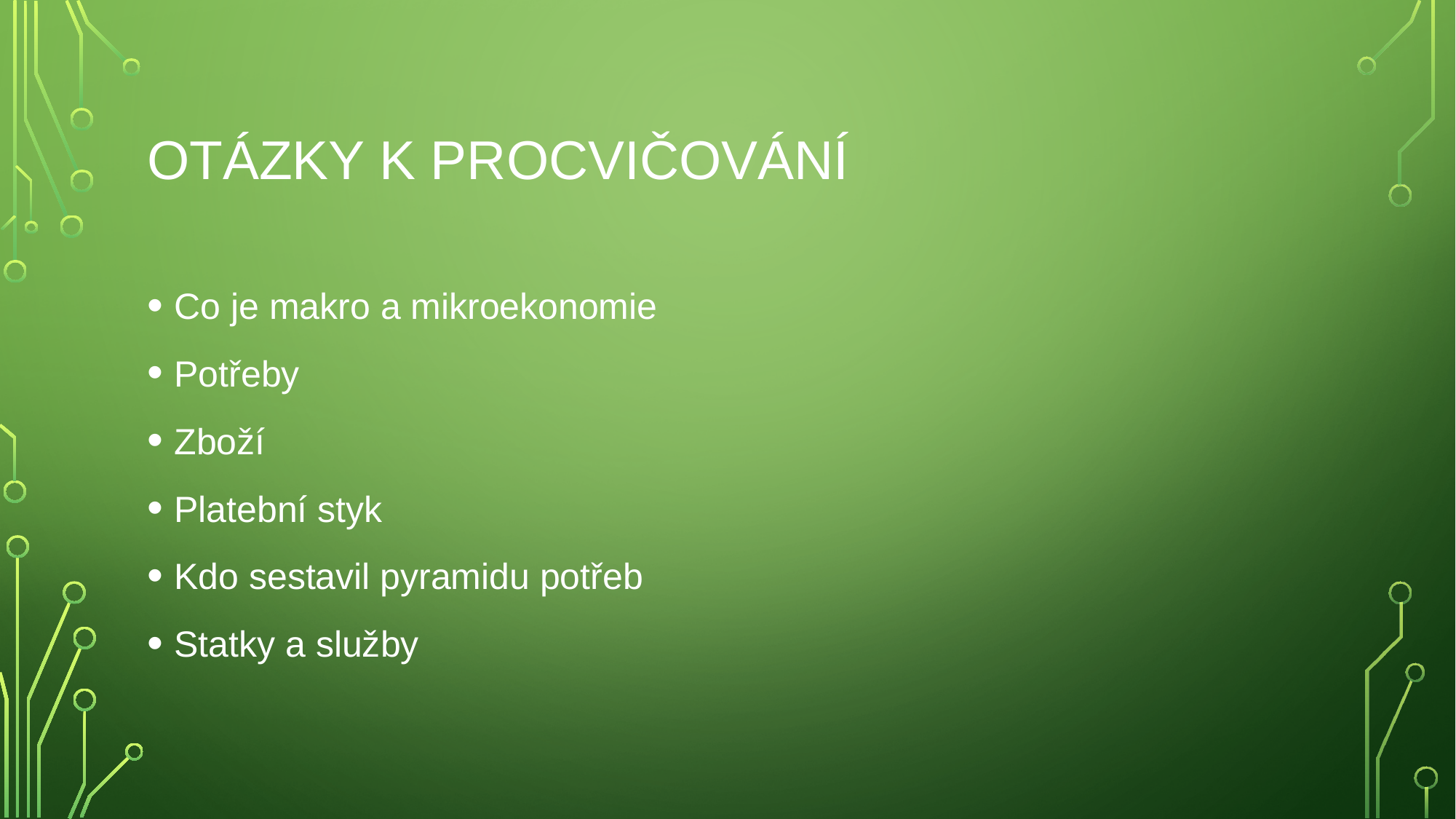

# Otázky k procvičování
Co je makro a mikroekonomie
Potřeby
Zboží
Platební styk
Kdo sestavil pyramidu potřeb
Statky a služby